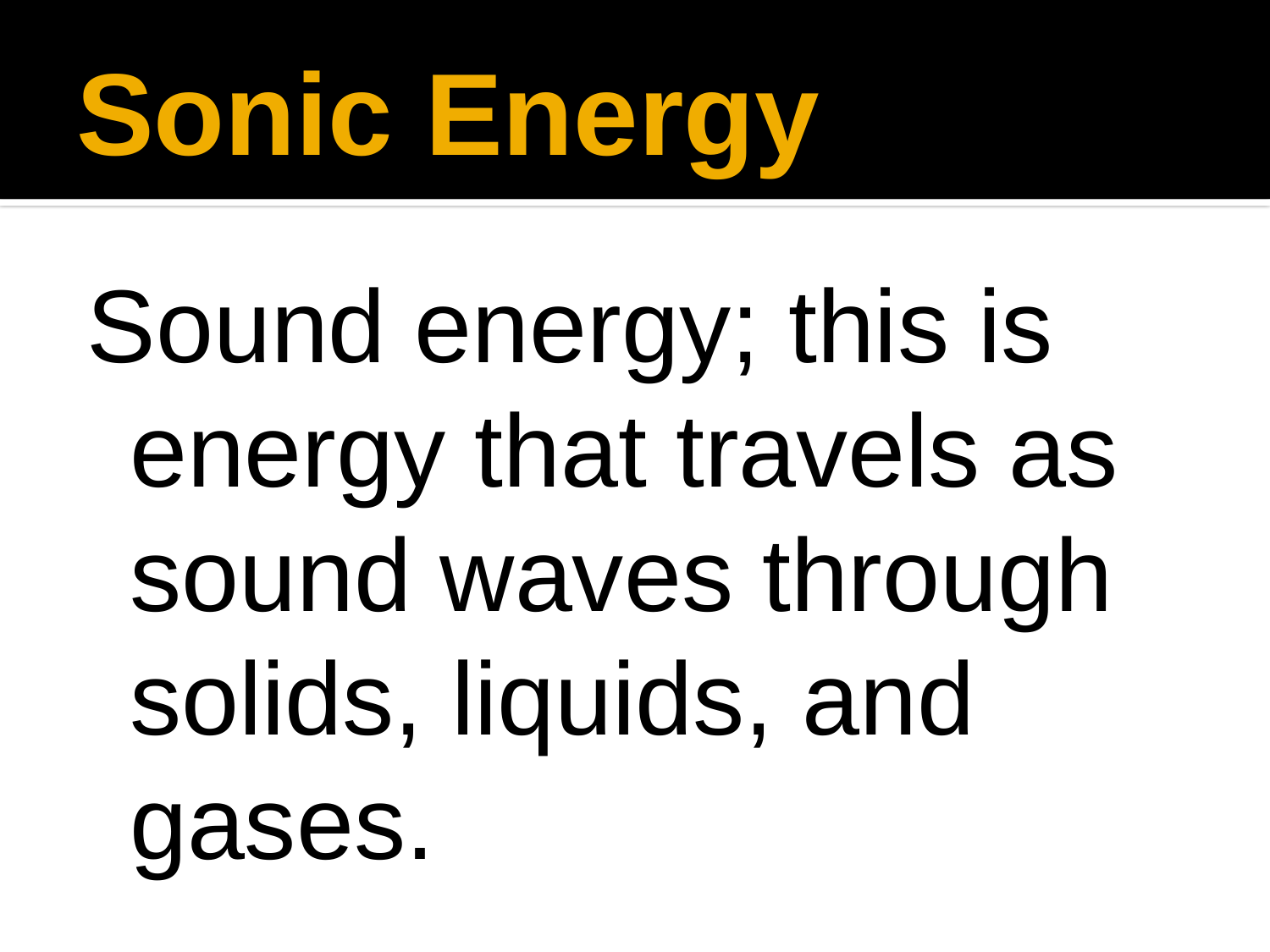

# Sonic Energy
Sound energy; this is energy that travels as sound waves through solids, liquids, and gases.